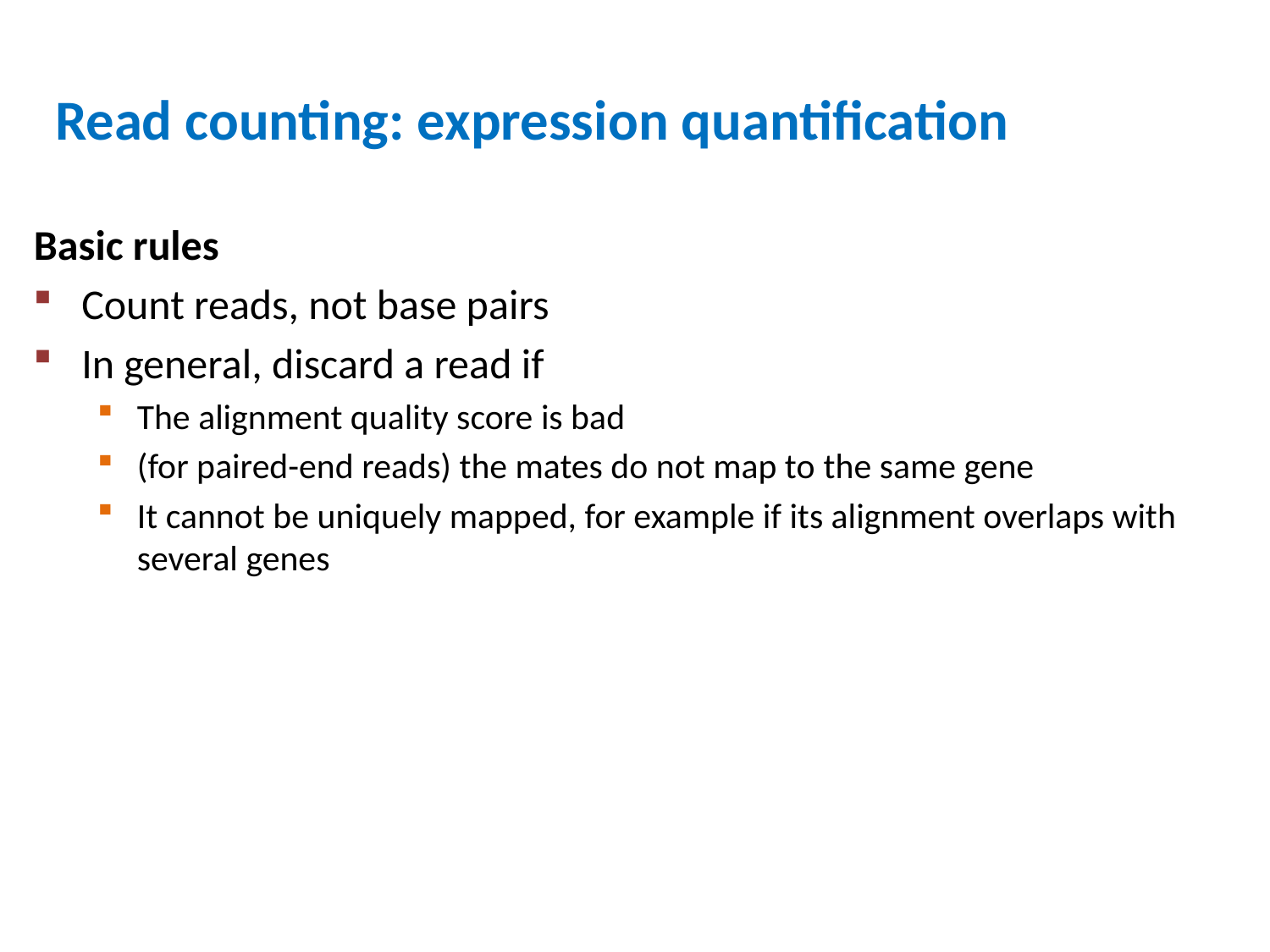

Read counting: expression quantification
Basic rules
Count reads, not base pairs
In general, discard a read if
The alignment quality score is bad
(for paired-end reads) the mates do not map to the same gene
It cannot be uniquely mapped, for example if its alignment overlaps with several genes